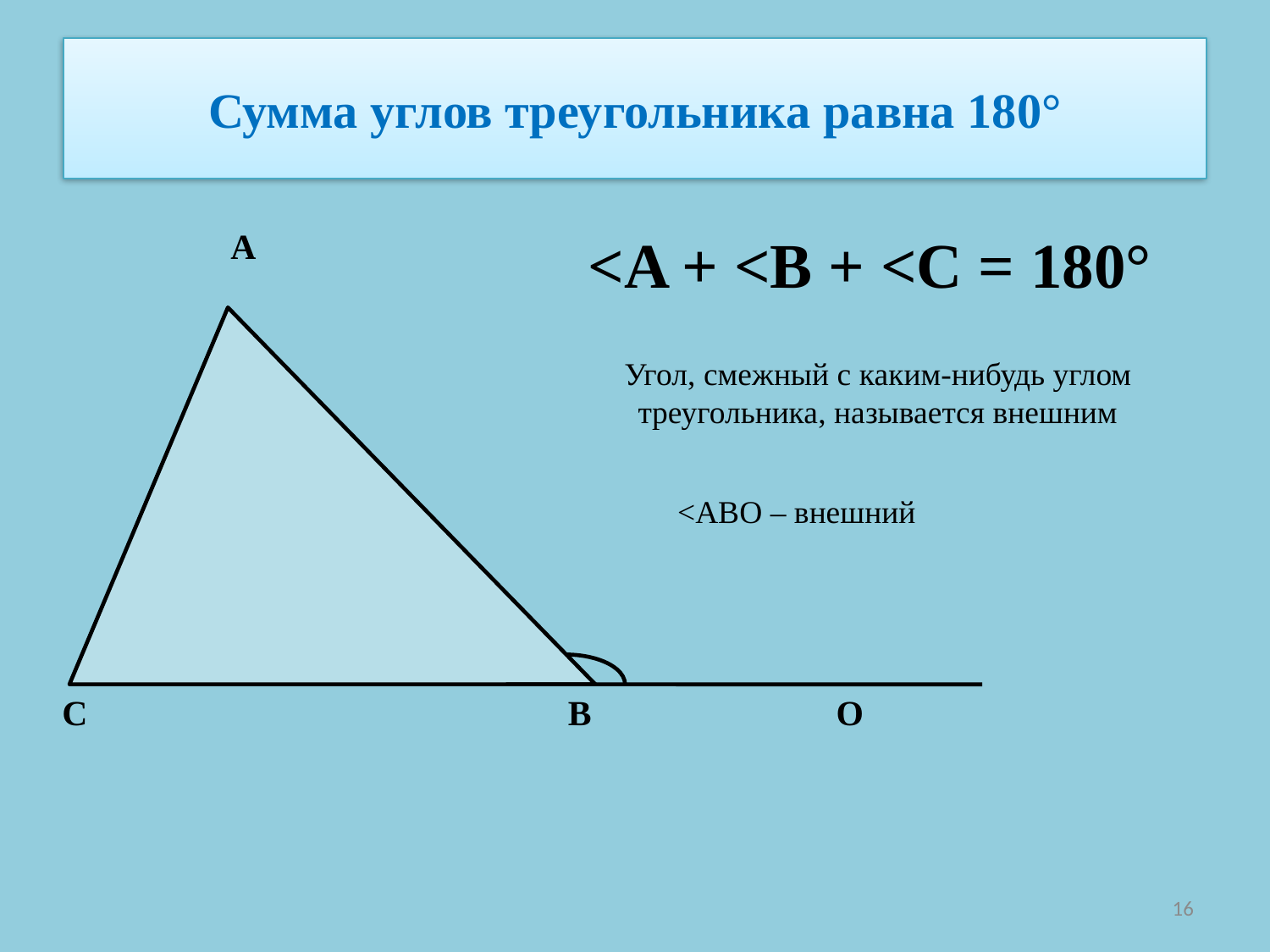

# Сумма углов треугольника равна 180°
A
<A + <B + <C = 180°

Угол, смежный с каким-нибудь углом треугольника, называется внешним
<АВО – внешний

C
B
О
16